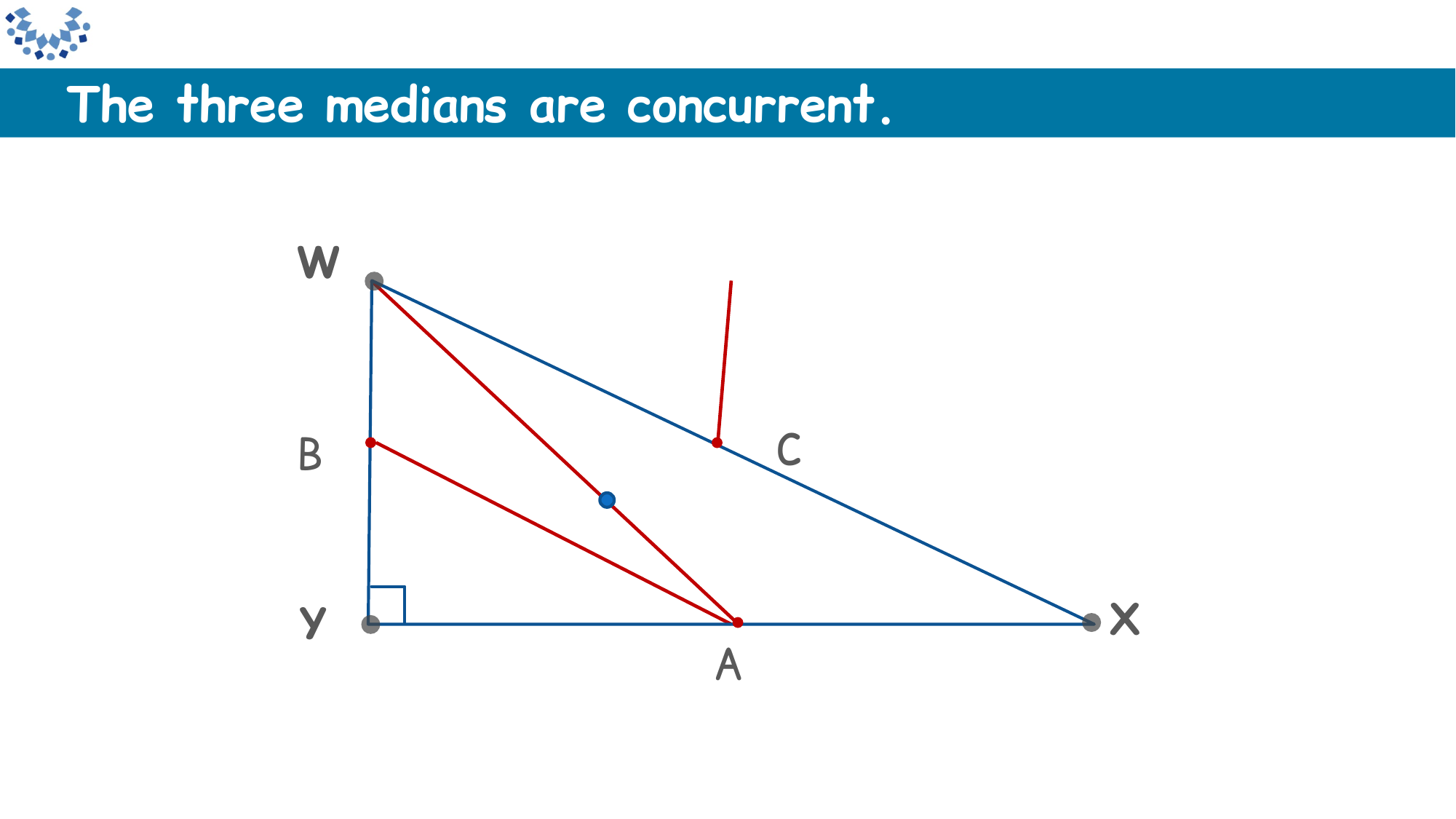

The three medians are concurrent.
W

C
B

X

Y

A